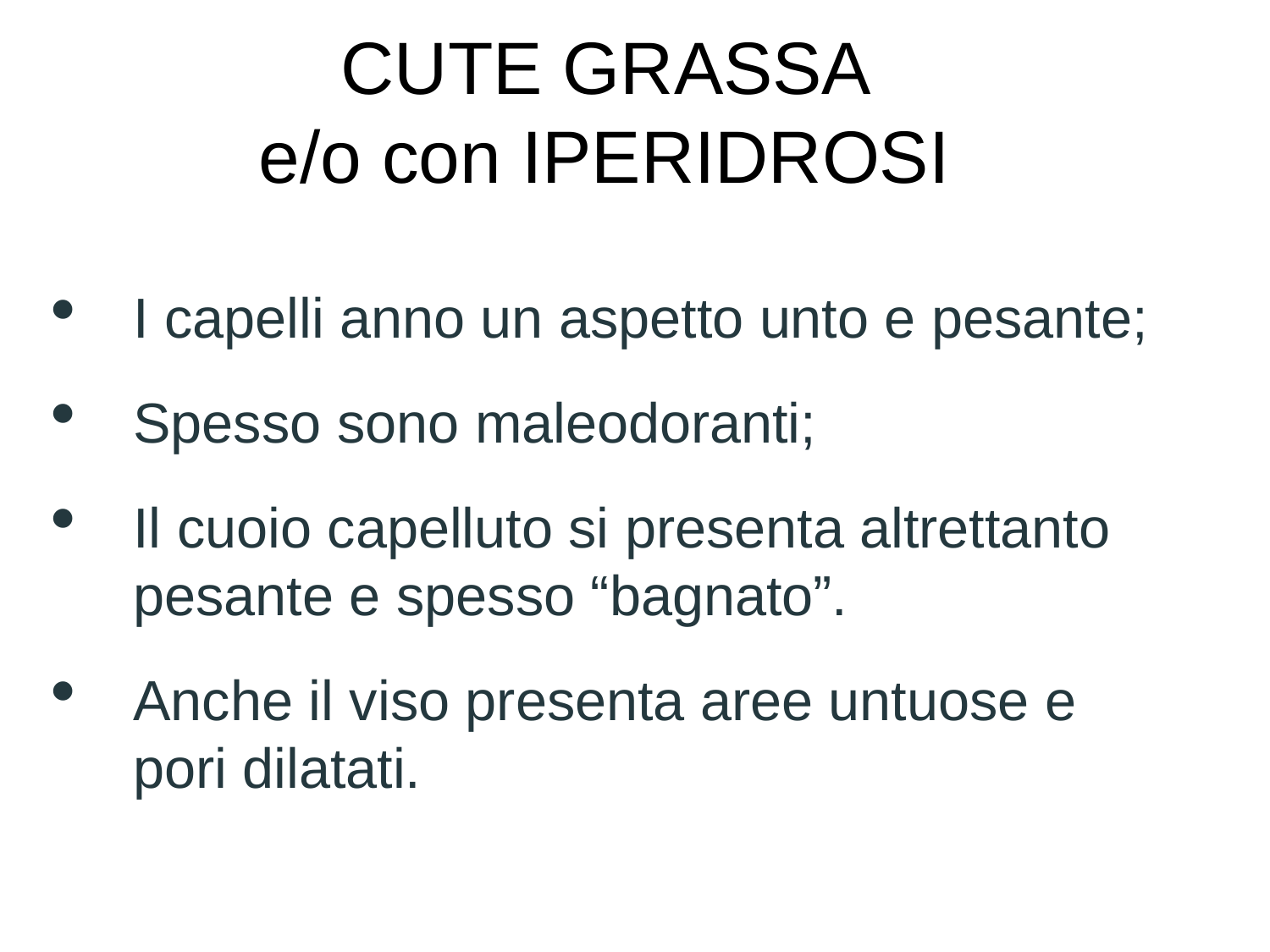

CUTE GRASSA
e/o con IPERIDROSI
I capelli anno un aspetto unto e pesante;
Spesso sono maleodoranti;
Il cuoio capelluto si presenta altrettanto pesante e spesso “bagnato”.
Anche il viso presenta aree untuose e pori dilatati.